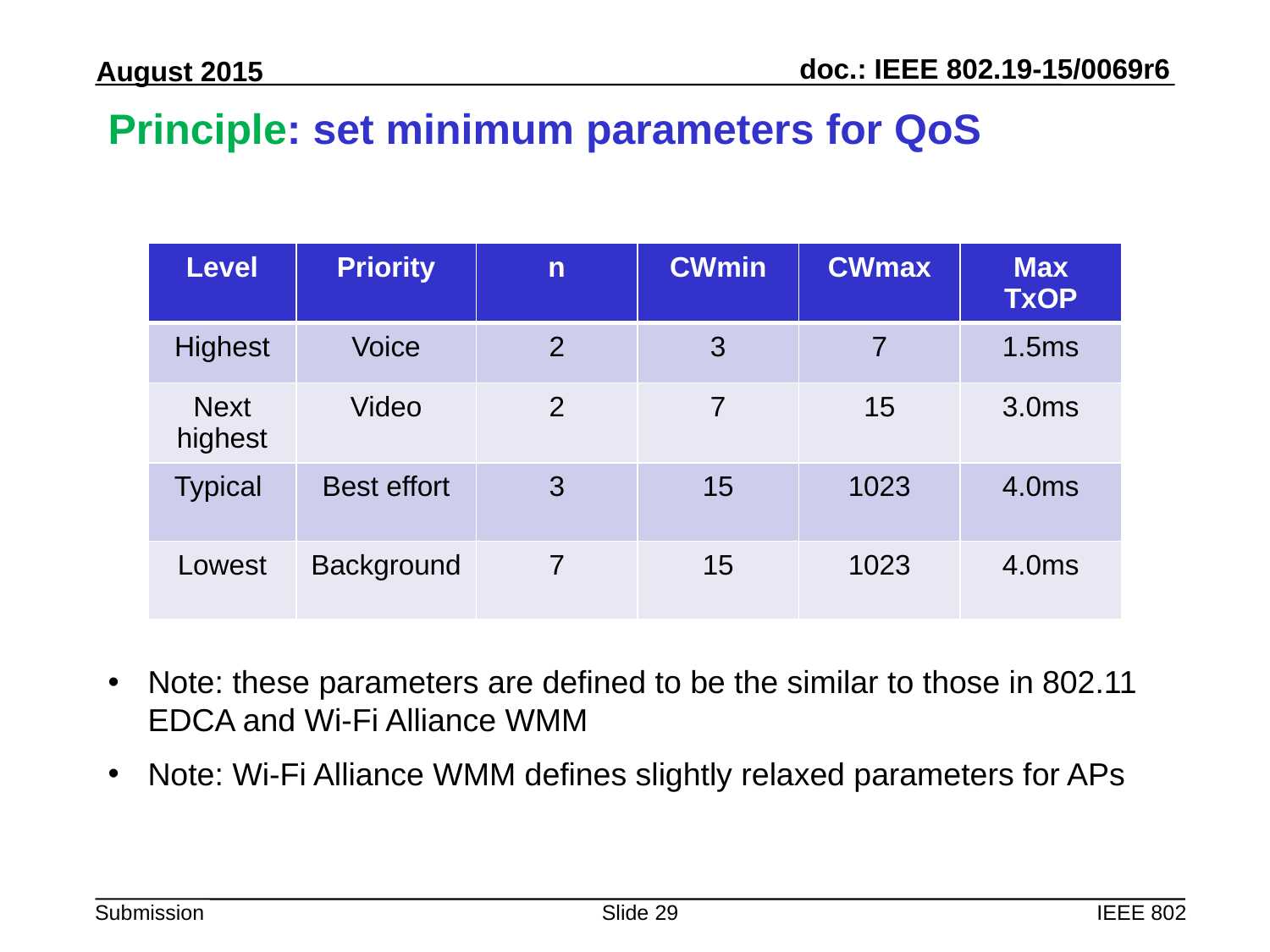

# Principle: set minimum parameters for QoS
| Level | Priority | n | CWmin | CWmax | Max TxOP |
| --- | --- | --- | --- | --- | --- |
| Highest | Voice | 2 | 3 | 7 | 1.5ms |
| Next highest | Video | 2 | 7 | 15 | 3.0ms |
| Typical | Best effort | 3 | 15 | 1023 | 4.0ms |
| Lowest | Background | 7 | 15 | 1023 | 4.0ms |
Note: these parameters are defined to be the similar to those in 802.11 EDCA and Wi-Fi Alliance WMM
Note: Wi-Fi Alliance WMM defines slightly relaxed parameters for APs

Slide 29
IEEE 802